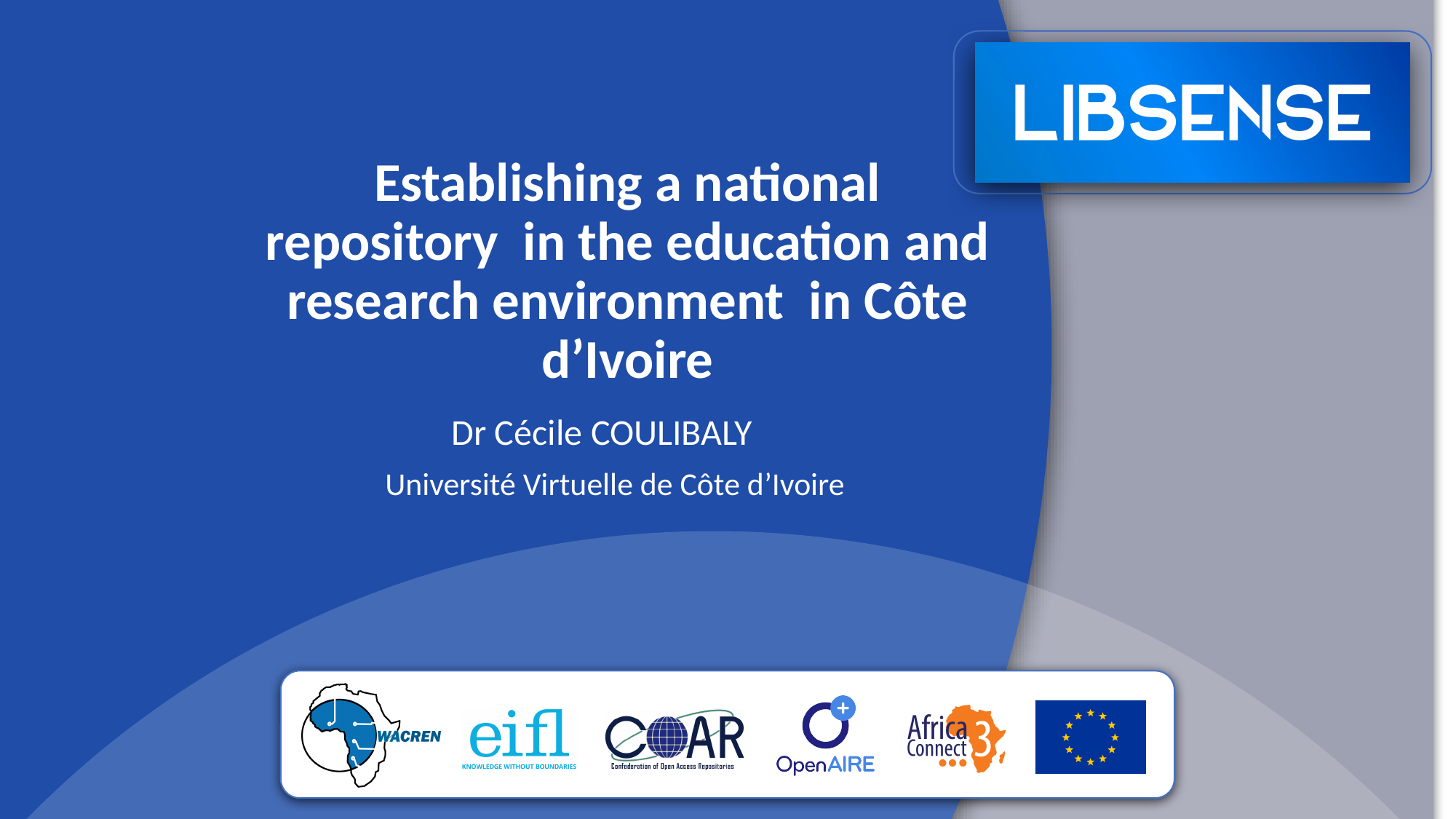

Establishing a national repository  in the education and research environment  in Côte d’Ivoire
Dr Cécile COULIBALY
Université Virtuelle de Côte d’Ivoire